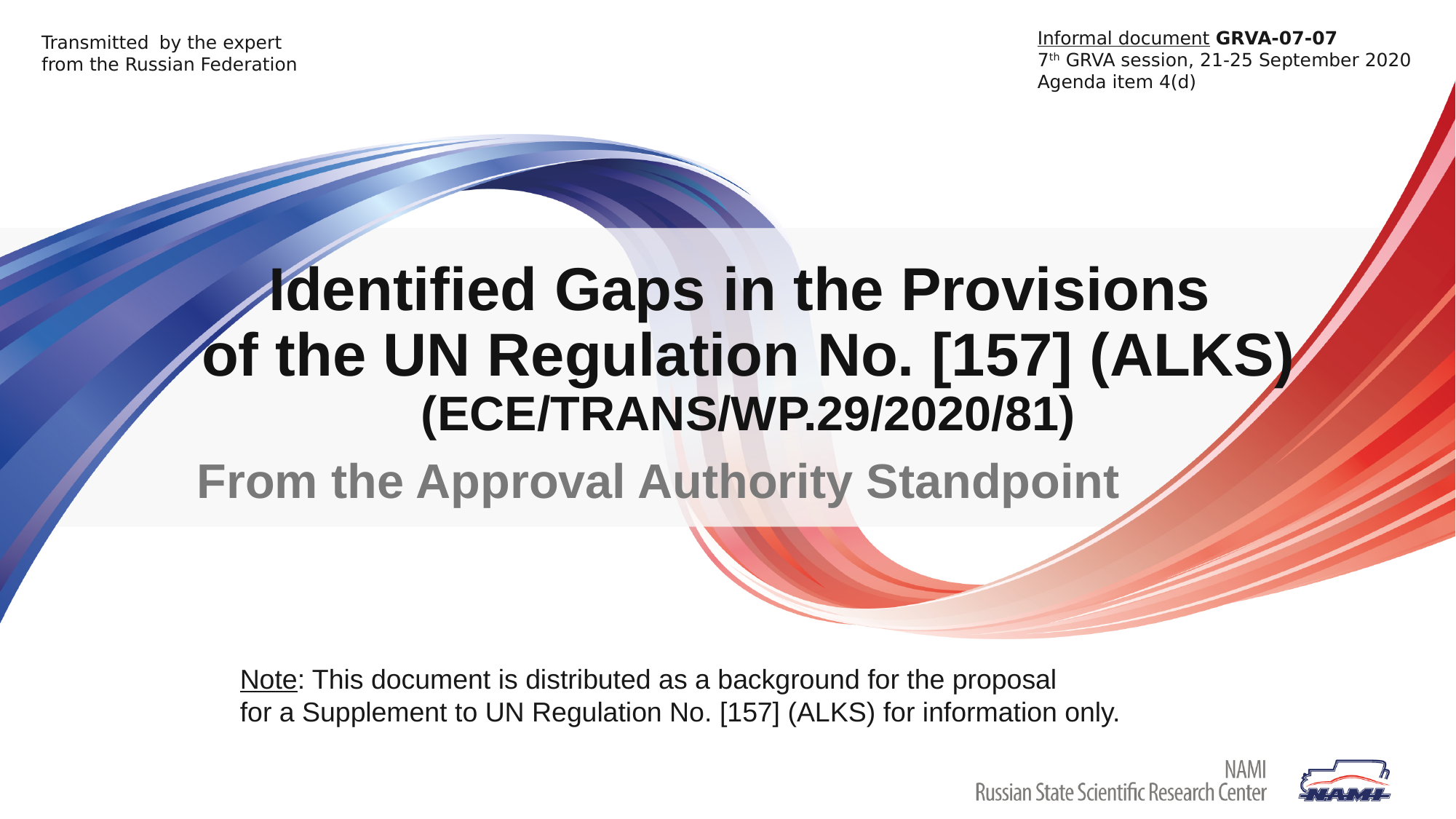

Informal document GRVA-07-07
7th GRVA session, 21-25 September 2020
Agenda item 4(d)
Transmitted  by the expert
from the Russian Federation

Identified Gaps in the Provisions
of the UN Regulation No. [157] (ALKS)
(ECE/TRANS/WP.29/2020/81)
From the Approval Authority Standpoint
Note: This document is distributed as a background for the proposal
for a Supplement to UN Regulation No. [157] (ALKS) for information only.